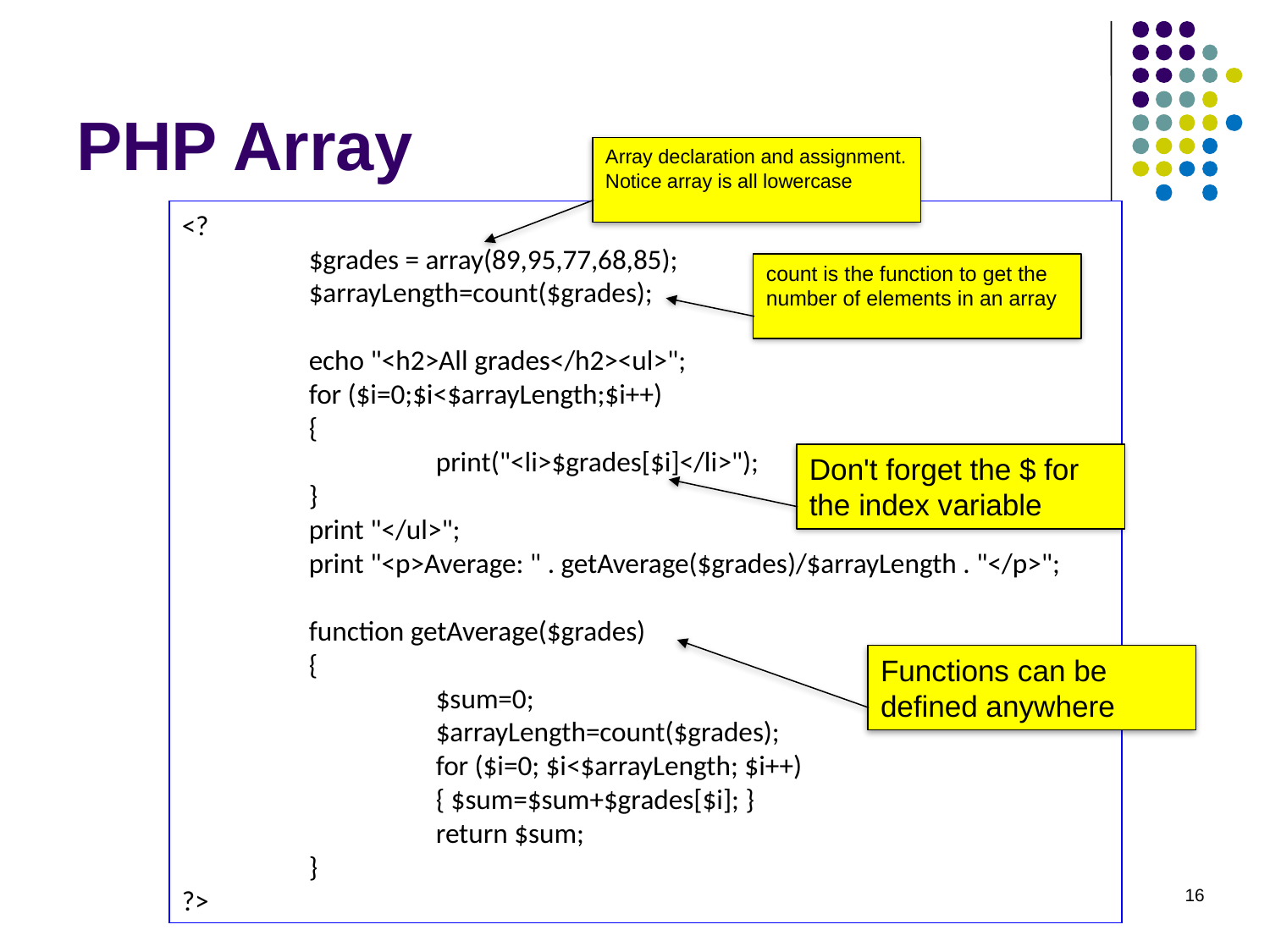

# PHP Array
Array declaration and assignment. Notice array is all lowercase
<?
	$grades = array(89,95,77,68,85);
	$arrayLength=count($grades);

	echo "<h2>All grades</h2><ul>";
	for ($i=0;$i<$arrayLength;$i++)
	{
		print("<li>$grades[$i]</li>");
	}
	print "</ul>";
	print "<p>Average: " . getAverage($grades)/$arrayLength . "</p>";

	function getAverage($grades)
	{
		$sum=0;
		$arrayLength=count($grades);
		for ($i=0; $i<$arrayLength; $i++)
		{ $sum=$sum+$grades[$i]; }
		return $sum;
	}
?>

count is the function to get the number of elements in an array
Don't forget the $ for the index variable
Functions can be defined anywhere
16